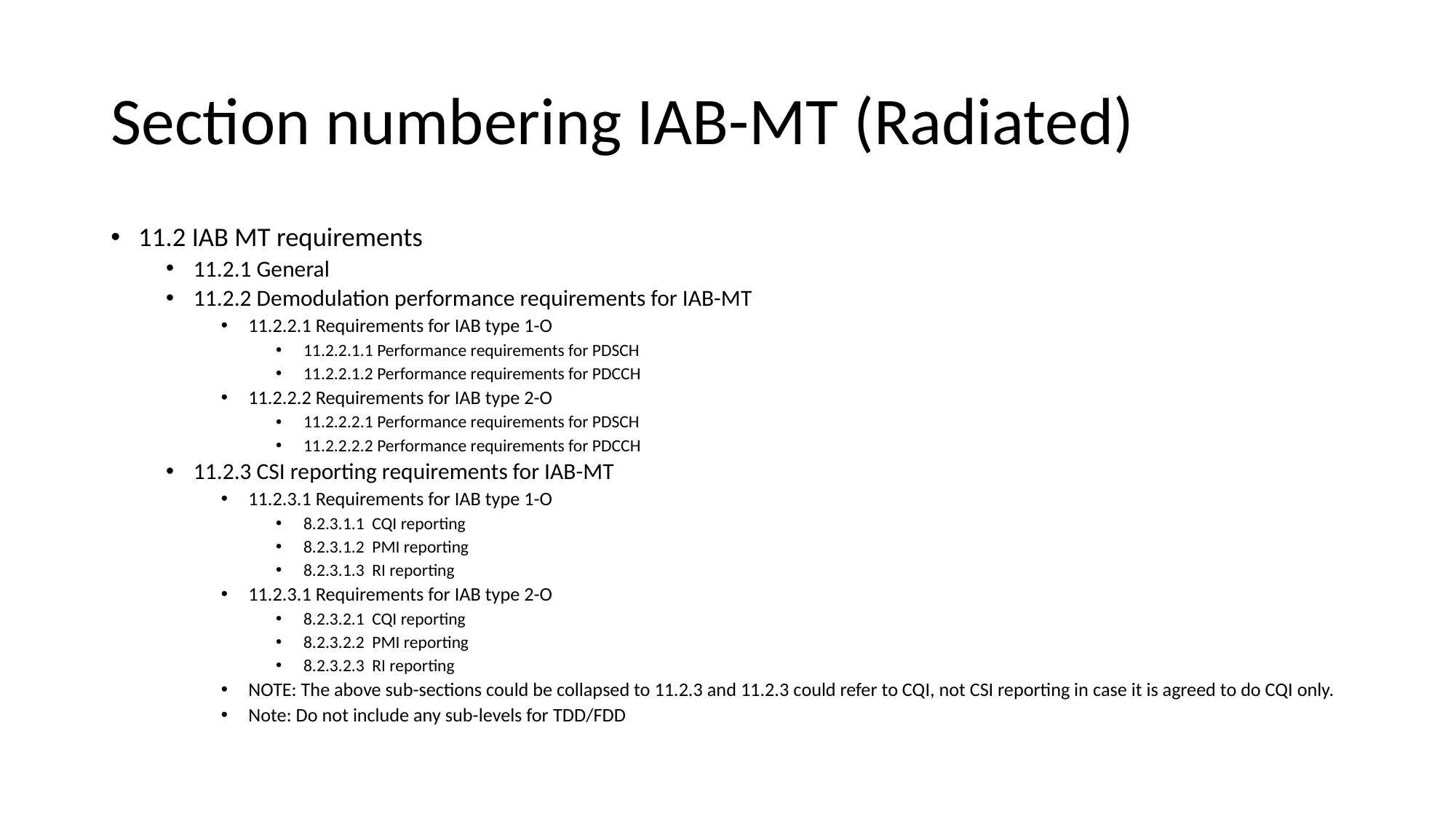

# Section numbering IAB-MT (Radiated)
11.2 IAB MT requirements
11.2.1 General
11.2.2 Demodulation performance requirements for IAB-MT
11.2.2.1 Requirements for IAB type 1-O
11.2.2.1.1 Performance requirements for PDSCH
11.2.2.1.2 Performance requirements for PDCCH
11.2.2.2 Requirements for IAB type 2-O
11.2.2.2.1 Performance requirements for PDSCH
11.2.2.2.2 Performance requirements for PDCCH
11.2.3 CSI reporting requirements for IAB-MT
11.2.3.1 Requirements for IAB type 1-O
8.2.3.1.1  CQI reporting
8.2.3.1.2  PMI reporting
8.2.3.1.3  RI reporting
11.2.3.1 Requirements for IAB type 2-O
8.2.3.2.1  CQI reporting
8.2.3.2.2  PMI reporting
8.2.3.2.3  RI reporting
NOTE: The above sub-sections could be collapsed to 11.2.3 and 11.2.3 could refer to CQI, not CSI reporting in case it is agreed to do CQI only.
Note: Do not include any sub-levels for TDD/FDD